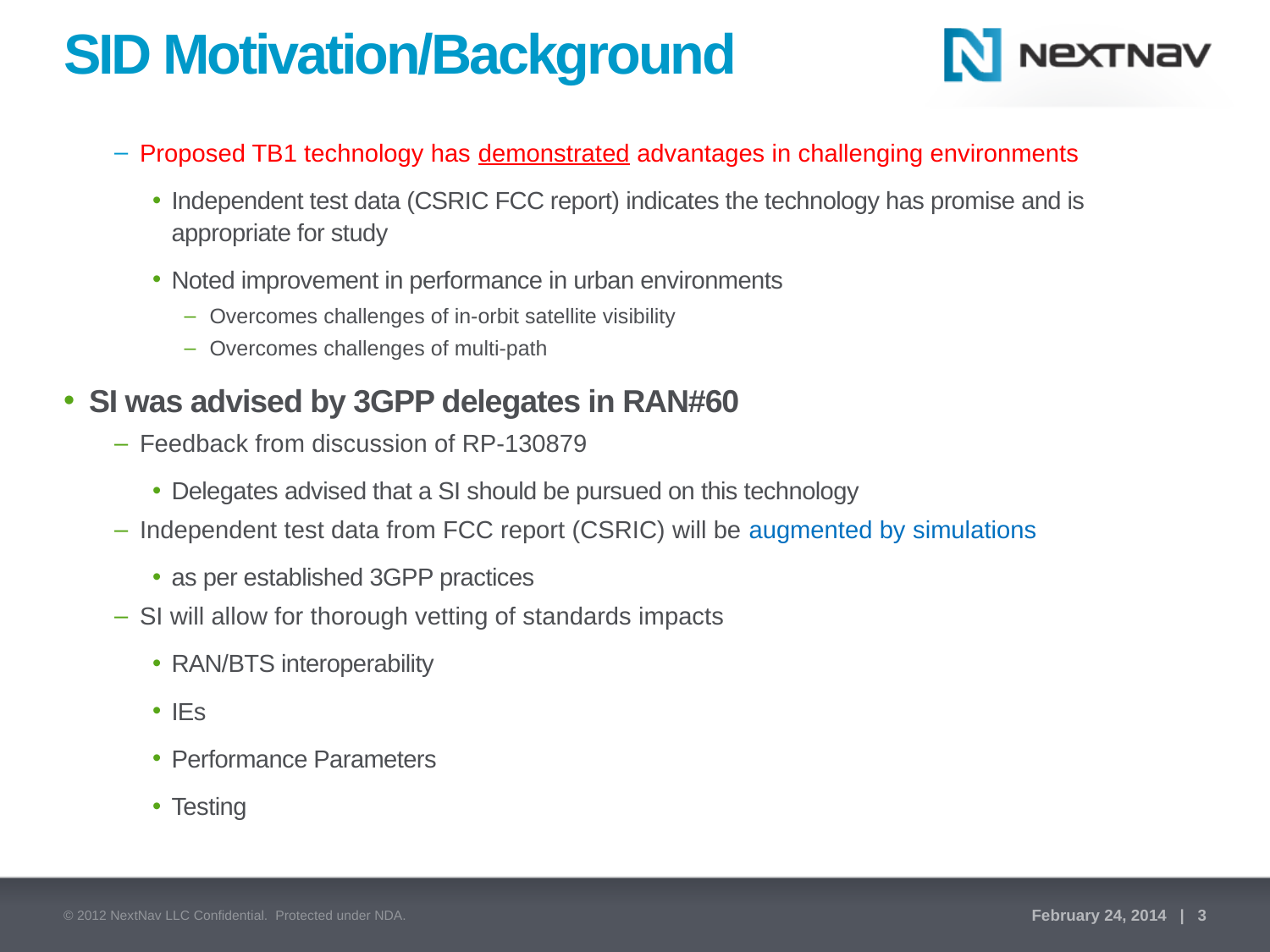

# SID Motivation/Background
Proposed TB1 technology has demonstrated advantages in challenging environments
Independent test data (CSRIC FCC report) indicates the technology has promise and is appropriate for study
Noted improvement in performance in urban environments
Overcomes challenges of in-orbit satellite visibility
Overcomes challenges of multi-path
SI was advised by 3GPP delegates in RAN#60
Feedback from discussion of RP-130879
Delegates advised that a SI should be pursued on this technology
Independent test data from FCC report (CSRIC) will be augmented by simulations
as per established 3GPP practices
SI will allow for thorough vetting of standards impacts
RAN/BTS interoperability
IEs
Performance Parameters
Testing

© 2012 NextNav LLC Confidential.  Protected under NDA.
February 24, 2014   |   3